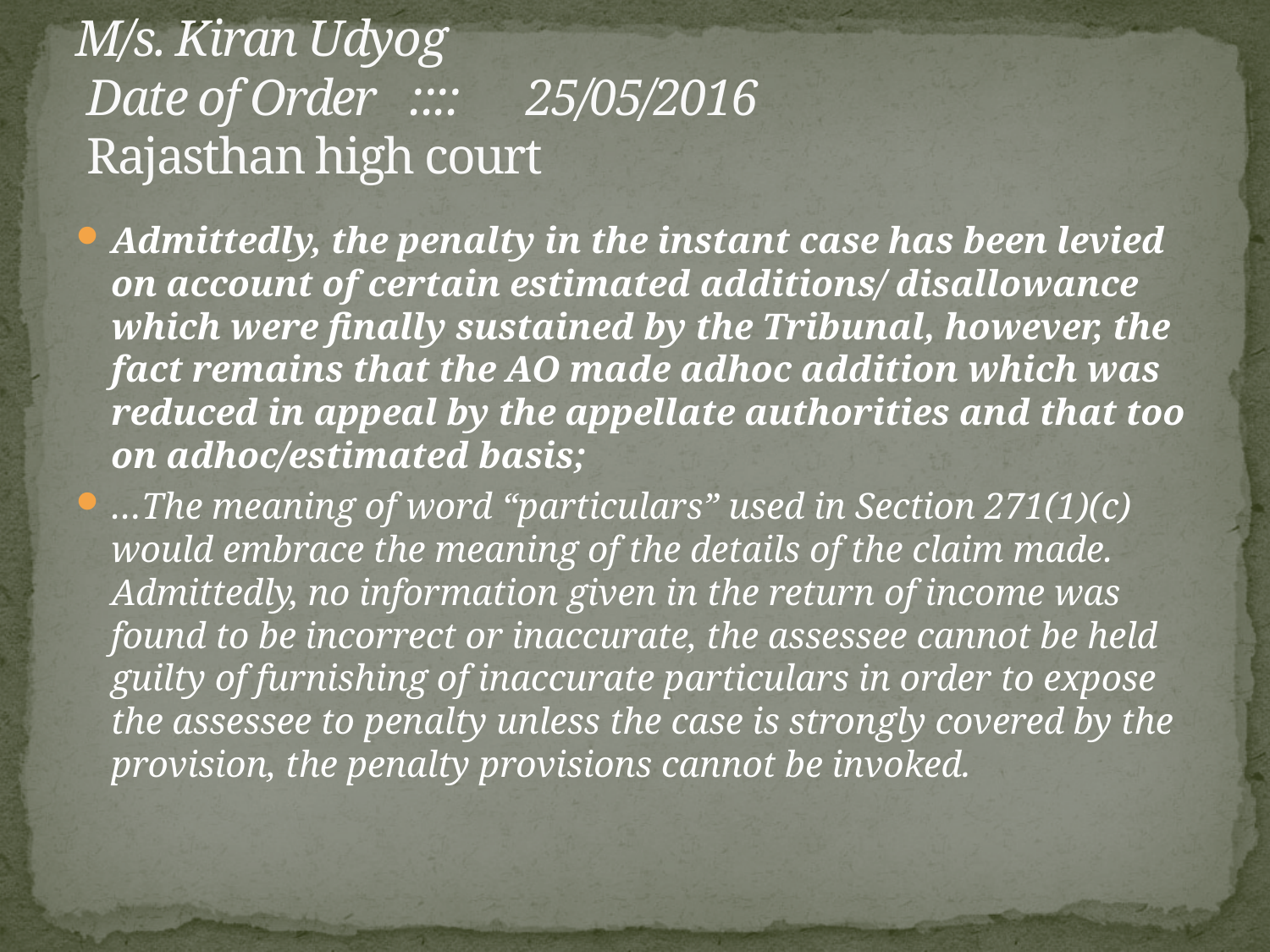

# M/s. Kiran Udyog Date of Order   ::::      25/05/2016 Rajasthan high court
Admittedly, the penalty in the instant case has been levied on account of certain estimated additions/ disallowance which were finally sustained by the Tribunal, however, the fact remains that the AO made adhoc addition which was reduced in appeal by the appellate authorities and that too on adhoc/estimated basis;
…The meaning of word “particulars” used in Section 271(1)(c) would embrace the meaning of the details of the claim made. Admittedly, no information given in the return of income was found to be incorrect or inaccurate, the assessee cannot be held guilty of furnishing of inaccurate particulars in order to expose the assessee to penalty unless the case is strongly covered by the provision, the penalty provisions cannot be invoked.